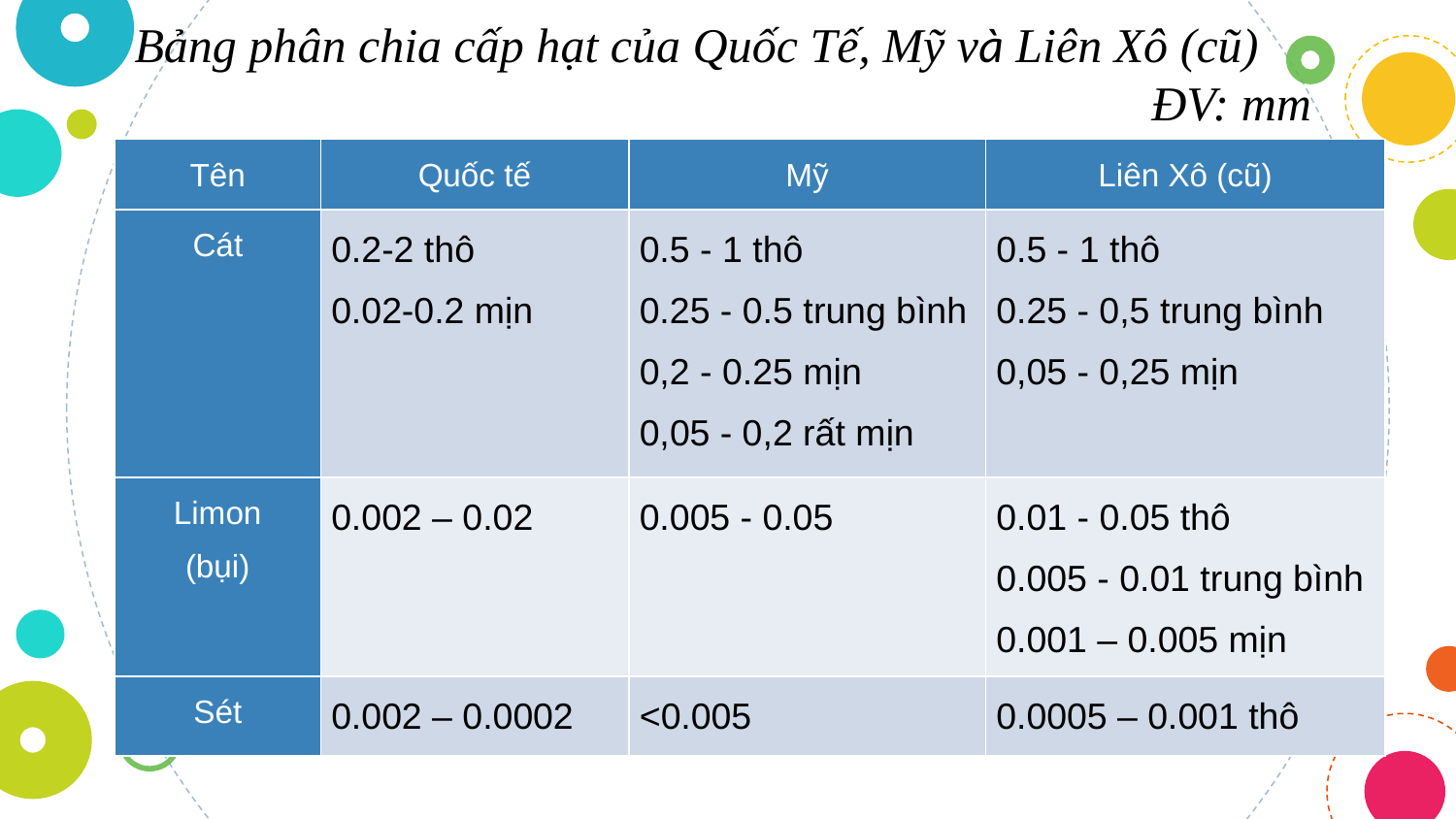

Bảng phân chia cấp hạt của Quốc Tế, Mỹ và Liên Xô (cũ)
ĐV: mm
| Tên | Quốc tế | Mỹ | Liên Xô (cũ) |
| --- | --- | --- | --- |
| Cát | 0.2-2 thô 0.02-0.2 mịn | 0.5 - 1 thô 0.25 - 0.5 trung bình 0,2 - 0.25 mịn 0,05 - 0,2 rất mịn | 0.5 - 1 thô 0.25 - 0,5 trung bình 0,05 - 0,25 mịn |
| Limon (bụi) | 0.002 – 0.02 | 0.005 - 0.05 | 0.01 - 0.05 thô 0.005 - 0.01 trung bình 0.001 – 0.005 mịn |
| Sét | 0.002 – 0.0002 | <0.005 | 0.0005 – 0.001 thô |